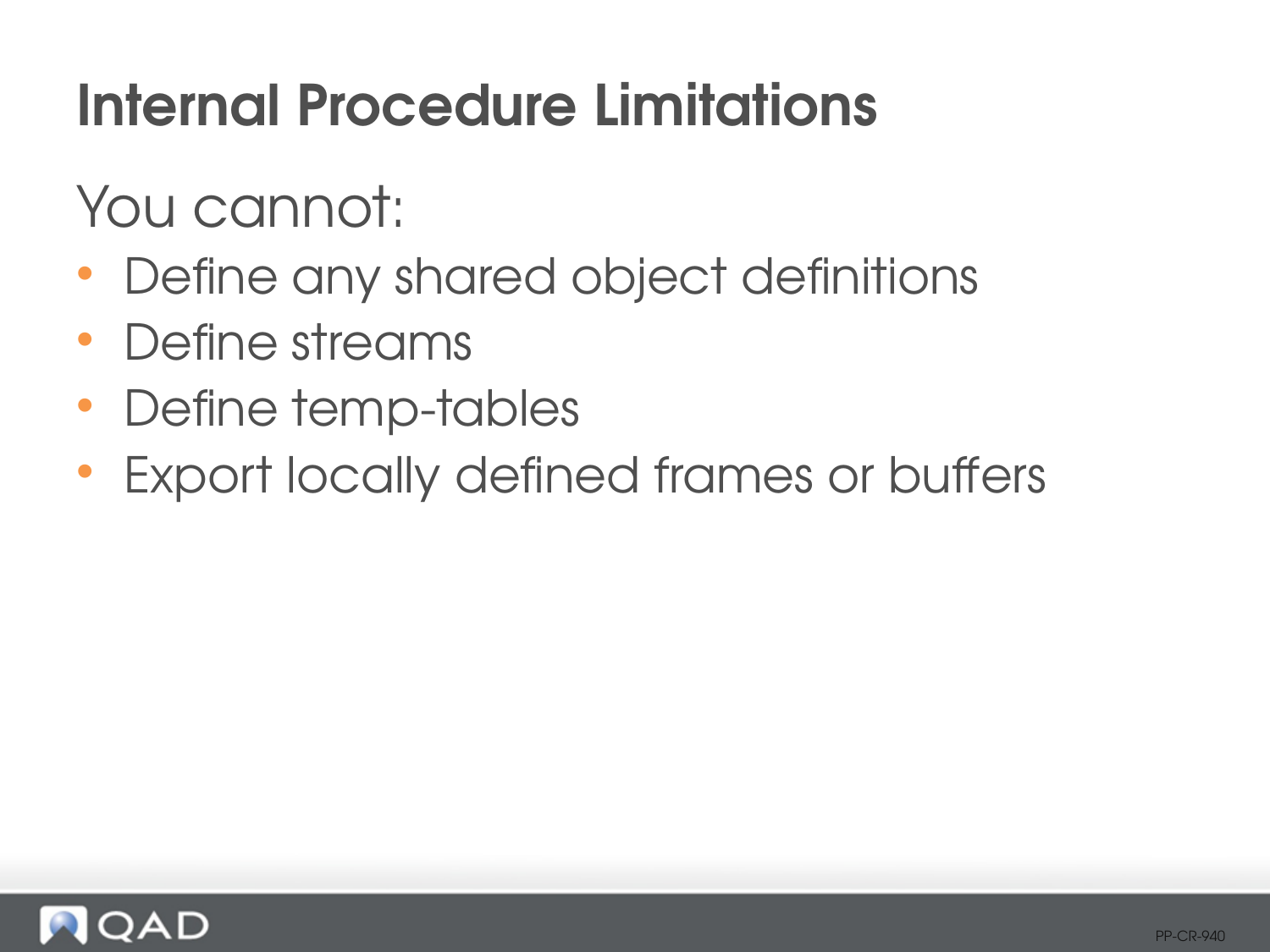

# Internal Procedure Limitations
You cannot:
Define any shared object definitions
Define streams
Define temp-tables
Export locally defined frames or buffers

PP-CR-940